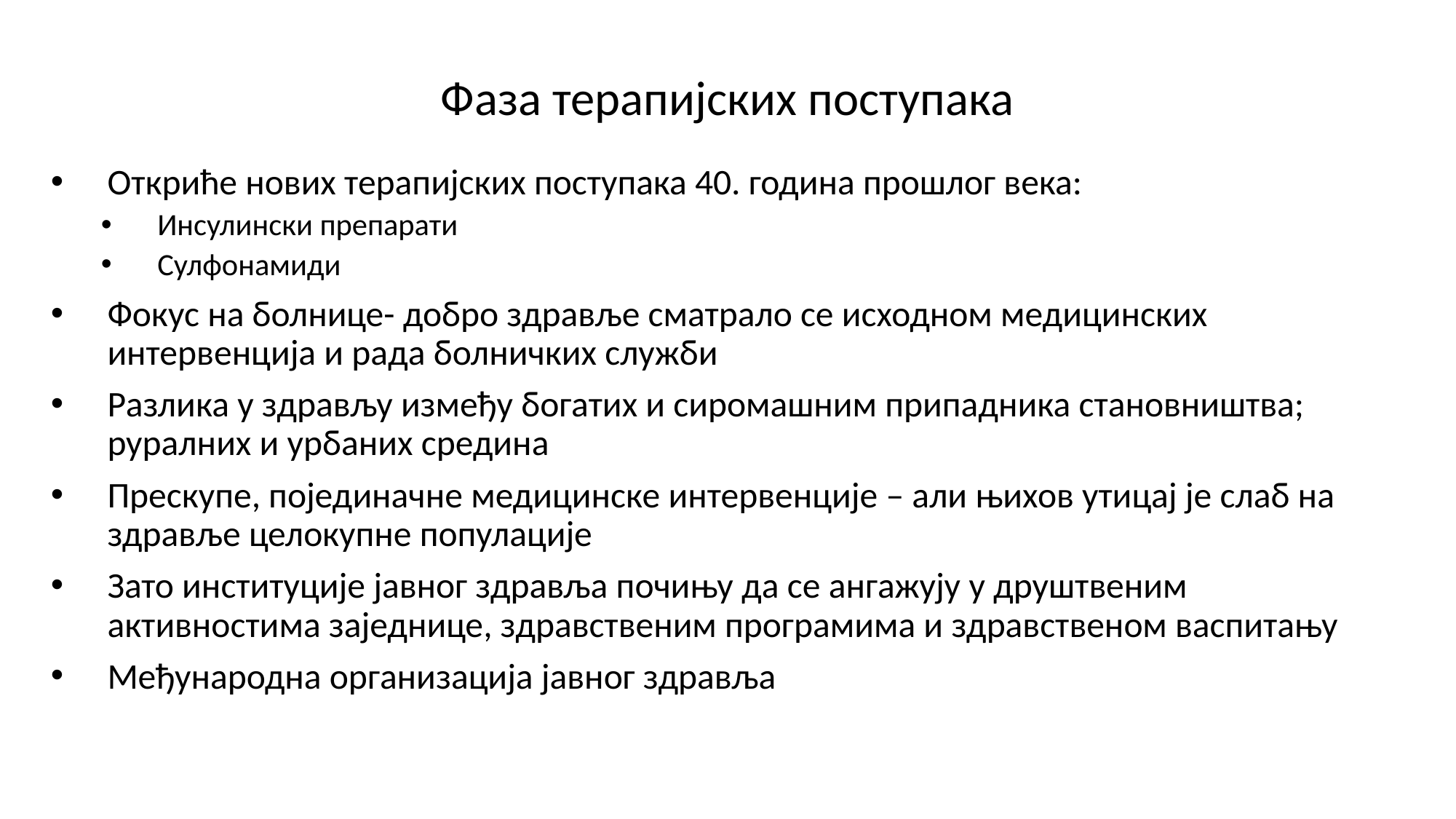

# Фаза терапијских поступака
Откриће нових терапијских поступака 40. година прошлог века:
Инсулински препарати
Сулфонамиди
Фокус на болнице- добро здравље сматрало се исходном медицинских интервенција и рада болничких служби
Разлика у здрављу између богатих и сиромашним припадника становништва; руралних и урбаних средина
Прескупе, појединачне медицинске интервенције – али њихов утицај је слаб на здравље целокупне популације
Зато институције јавног здравља почињу да се ангажују у друштвеним активностима заједнице, здравственим програмима и здравственом васпитању
Међународна организација јавног здравља